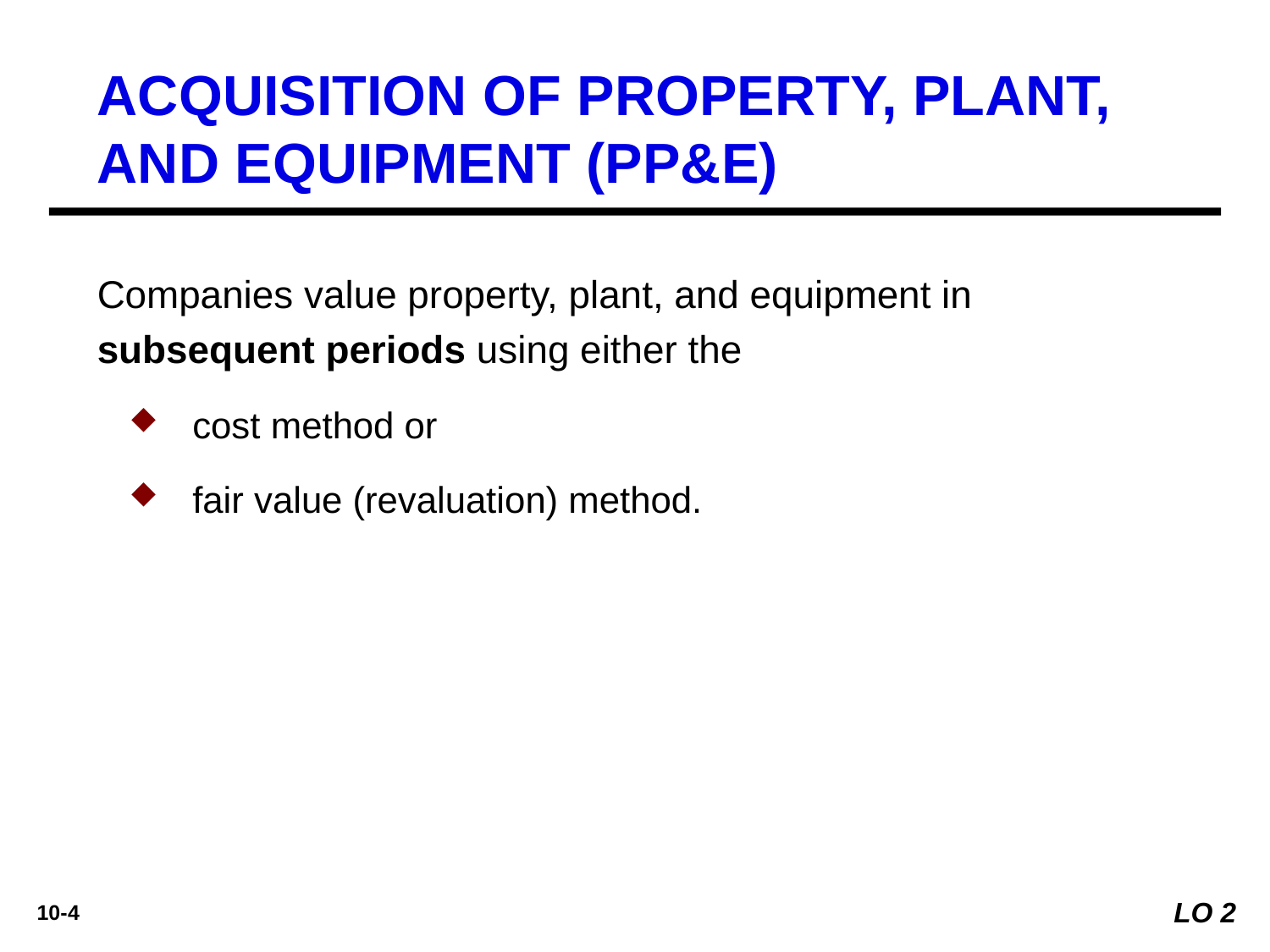

ACQUISITION OF PROPERTY, PLANT, AND EQUIPMENT (PP&E)

Companies value property, plant, and equipment in subsequent periods using either the
cost method or
fair value (revaluation) method.
LO 2